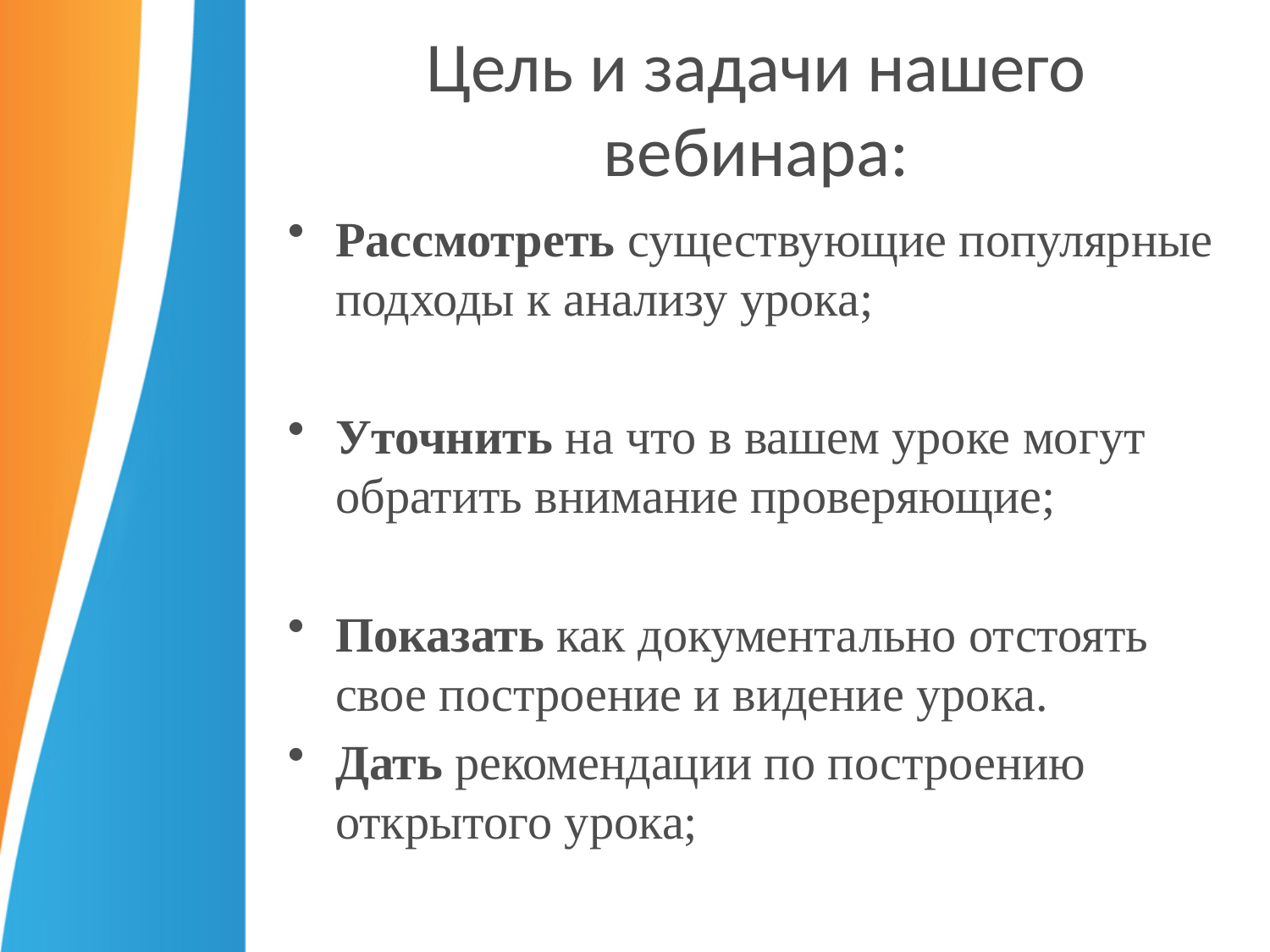

# Цель и задачи нашего вебинара:
Рассмотреть существующие популярные подходы к анализу урока;

Уточнить на что в вашем уроке могут обратить внимание проверяющие;

Показать как документально отстоять свое построение и видение урока.
Дать рекомендации по построению открытого урока;